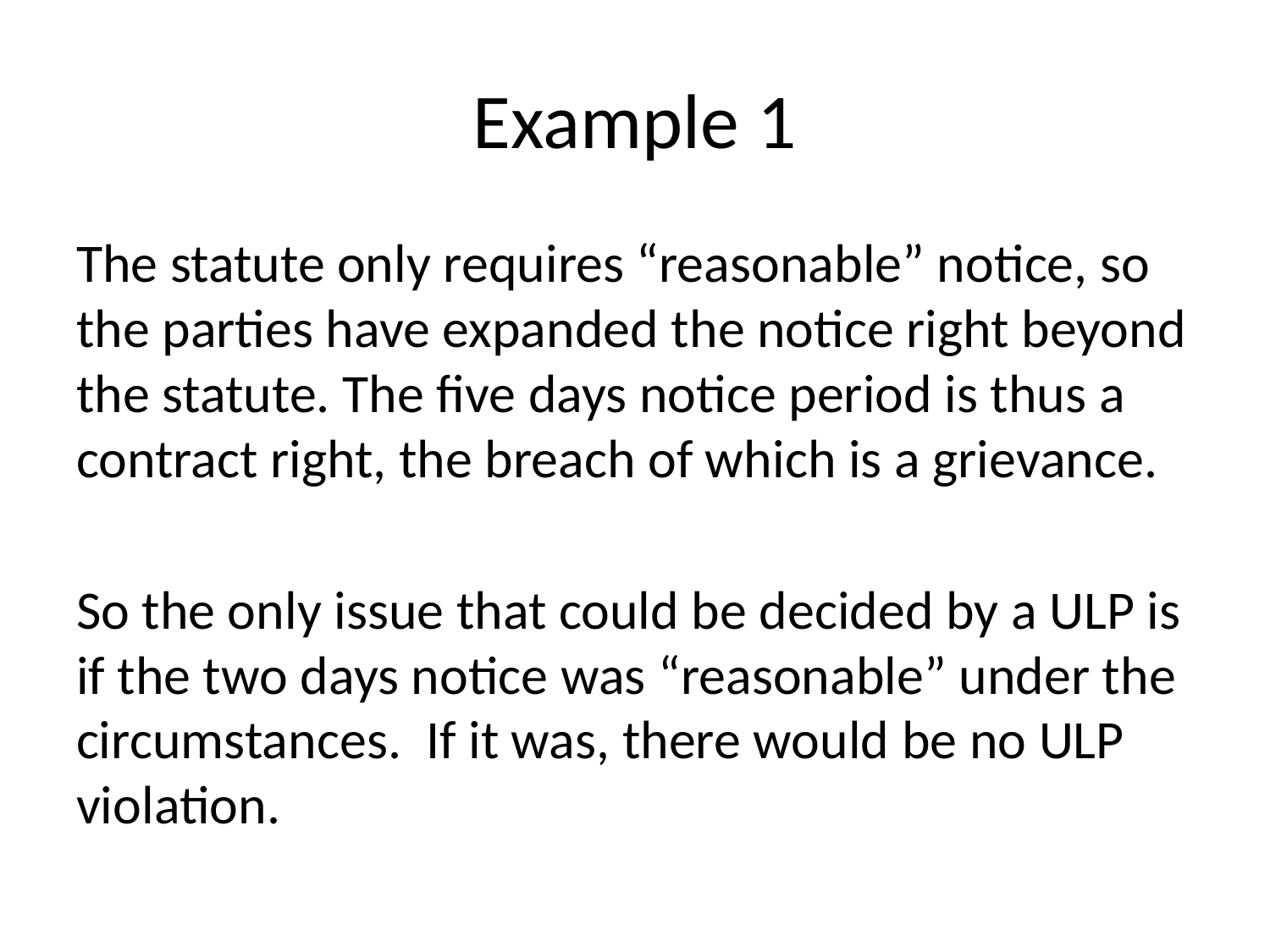

# Example 1
The statute only requires “reasonable” notice, so the parties have expanded the notice right beyond the statute. The five days notice period is thus a contract right, the breach of which is a grievance.

So the only issue that could be decided by a ULP is if the two days notice was “reasonable” under the circumstances.  If it was, there would be no ULP violation.